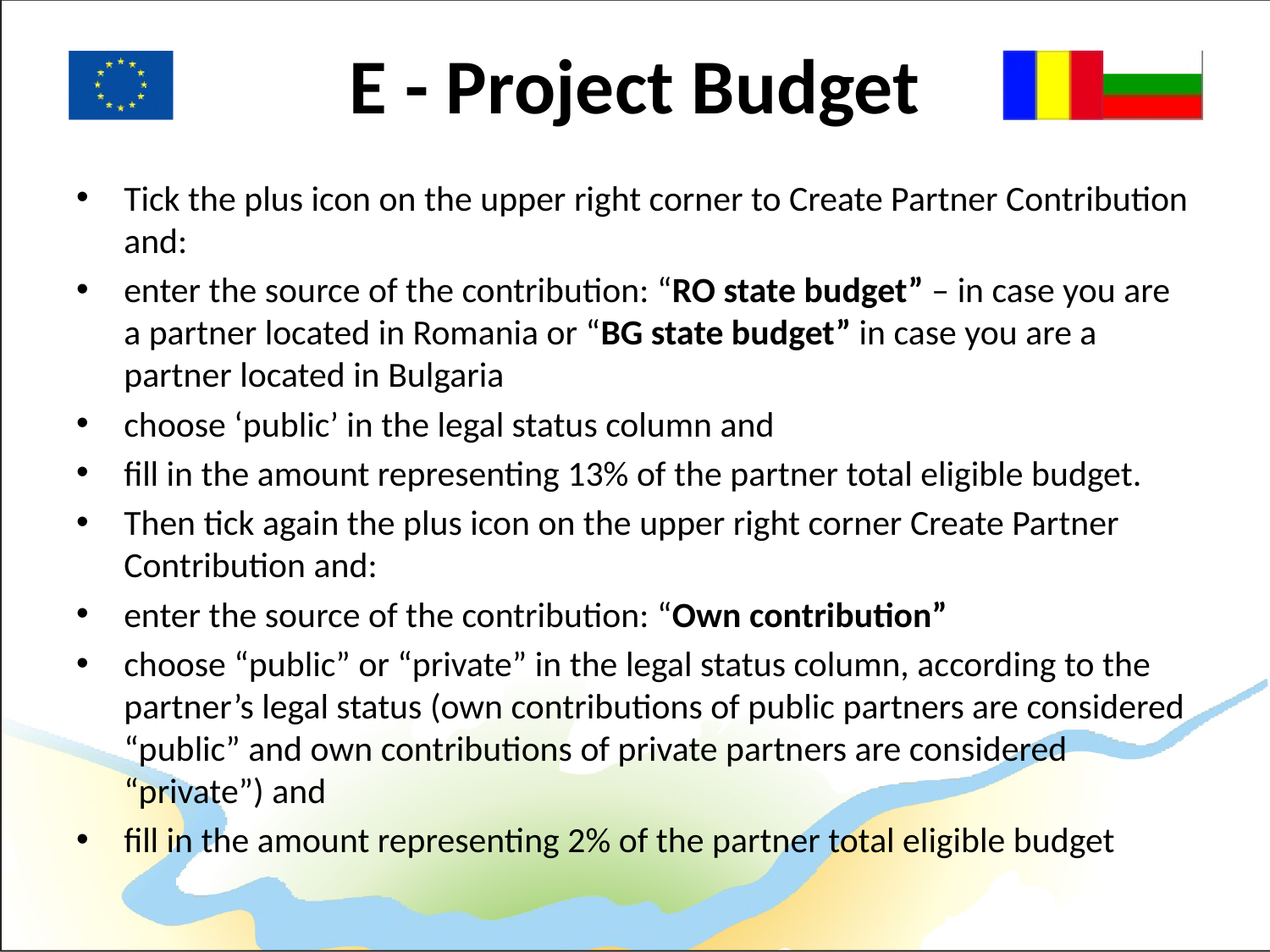

# E - Project Budget
Tick the plus icon on the upper right corner to Create Partner Contribution and:
enter the source of the contribution: “RO state budget” – in case you are a partner located in Romania or “BG state budget” in case you are a partner located in Bulgaria
choose ‘public’ in the legal status column and
fill in the amount representing 13% of the partner total eligible budget.
Then tick again the plus icon on the upper right corner Create Partner Contribution and:
enter the source of the contribution: “Own contribution”
choose “public” or “private” in the legal status column, according to the partner’s legal status (own contributions of public partners are considered “public” and own contributions of private partners are considered “private”) and
fill in the amount representing 2% of the partner total eligible budget